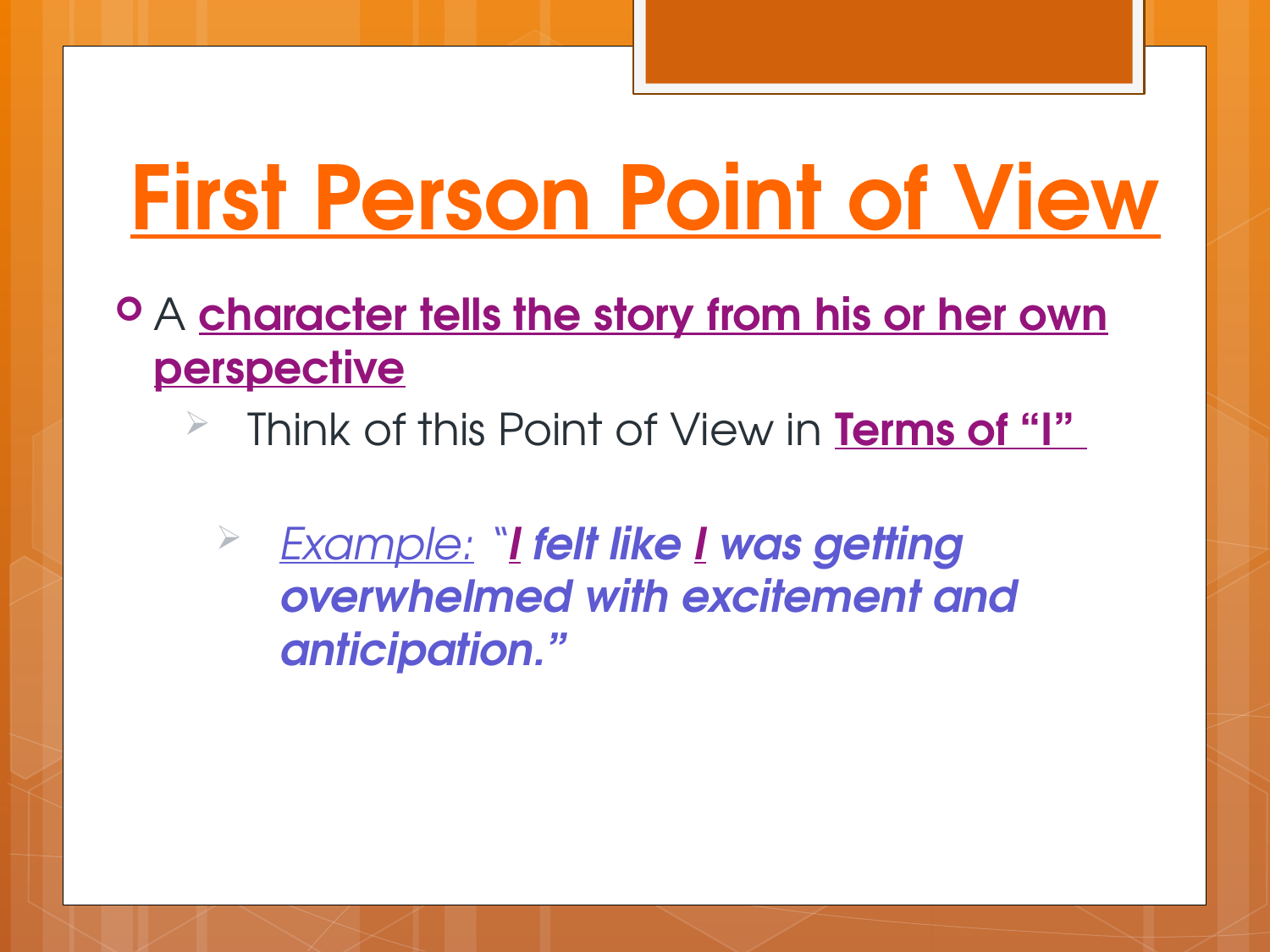

# First Person Point of View
A character tells the story from his or her own perspective
Think of this Point of View in Terms of “I”
Example: “I felt like I was getting overwhelmed with excitement and anticipation.”